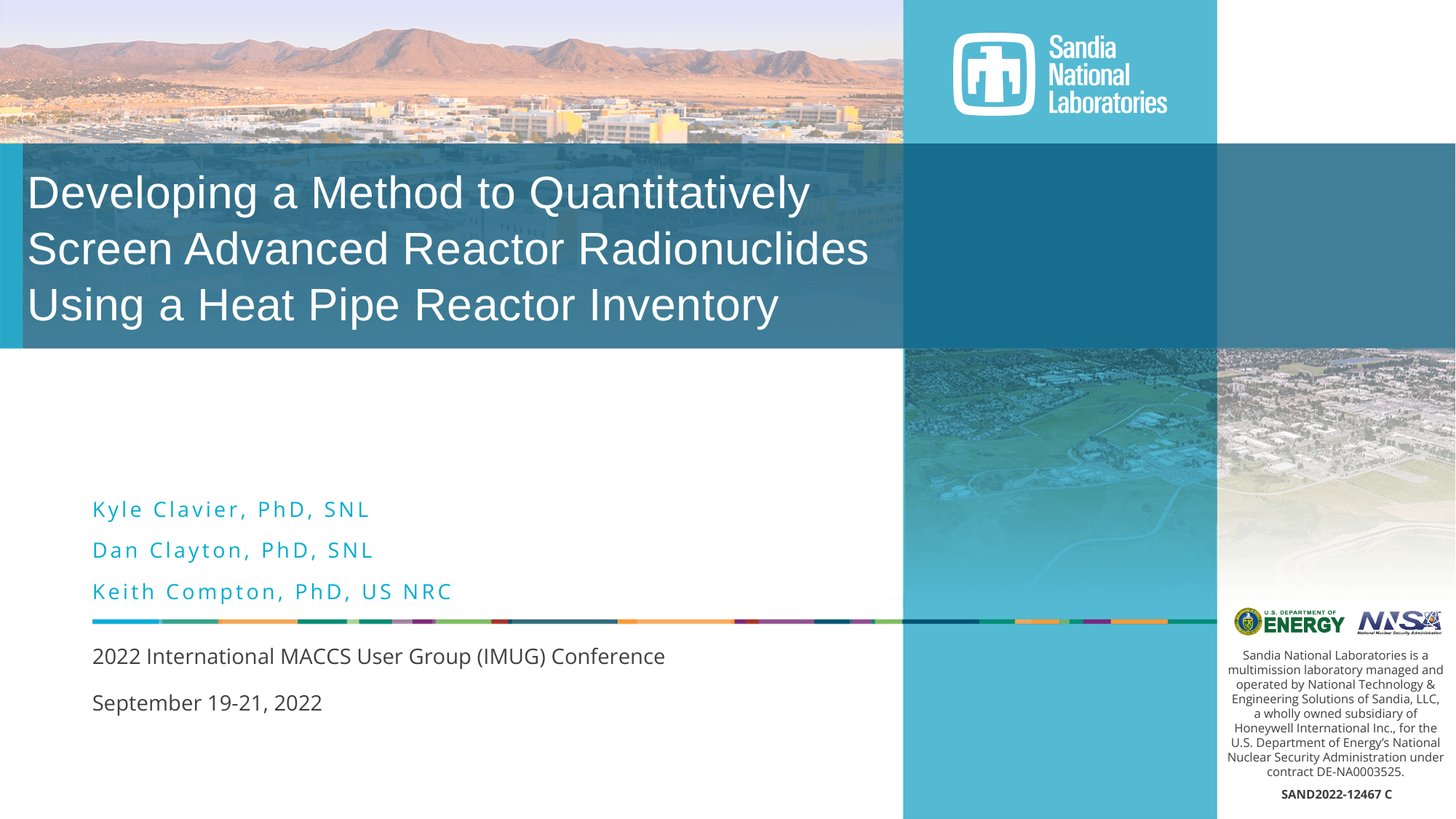

# Developing a Method to Quantitatively Screen Advanced Reactor Radionuclides Using a Heat Pipe Reactor Inventory
Kyle Clavier, PhD, SNL
Dan Clayton, PhD, SNL
Keith Compton, PhD, US NRC
2022 International MACCS User Group (IMUG) Conference
September 19-21, 2022

SAND2022-12467 C